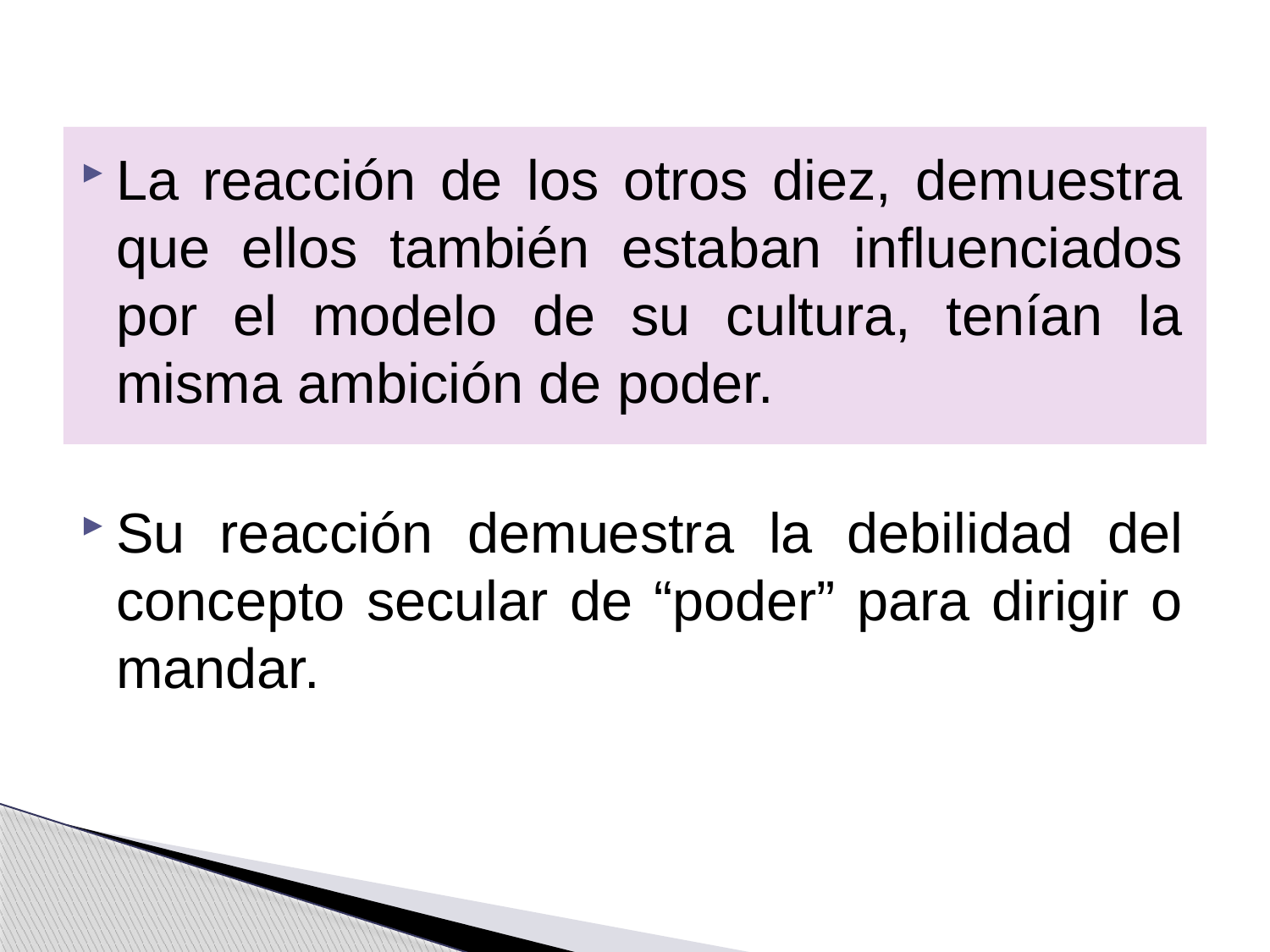

La reacción de los otros diez, demuestra que ellos también estaban influenciados por el modelo de su cultura, tenían la misma ambición de poder.

Su reacción demuestra la debilidad del concepto secular de “poder” para dirigir o mandar.